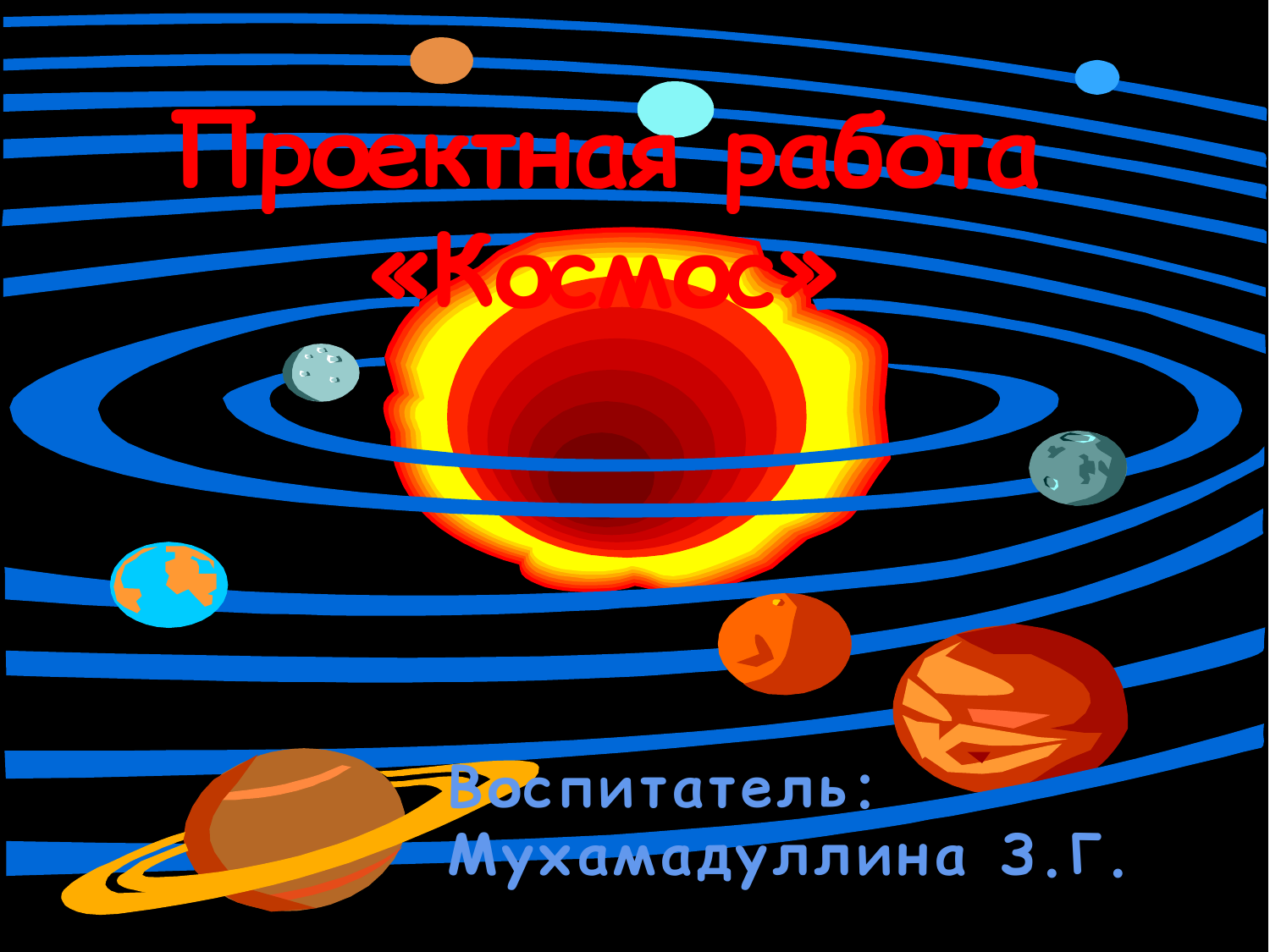

# Проектная работа «Космос»

Воспитатель: Мухамадуллина З.Г.